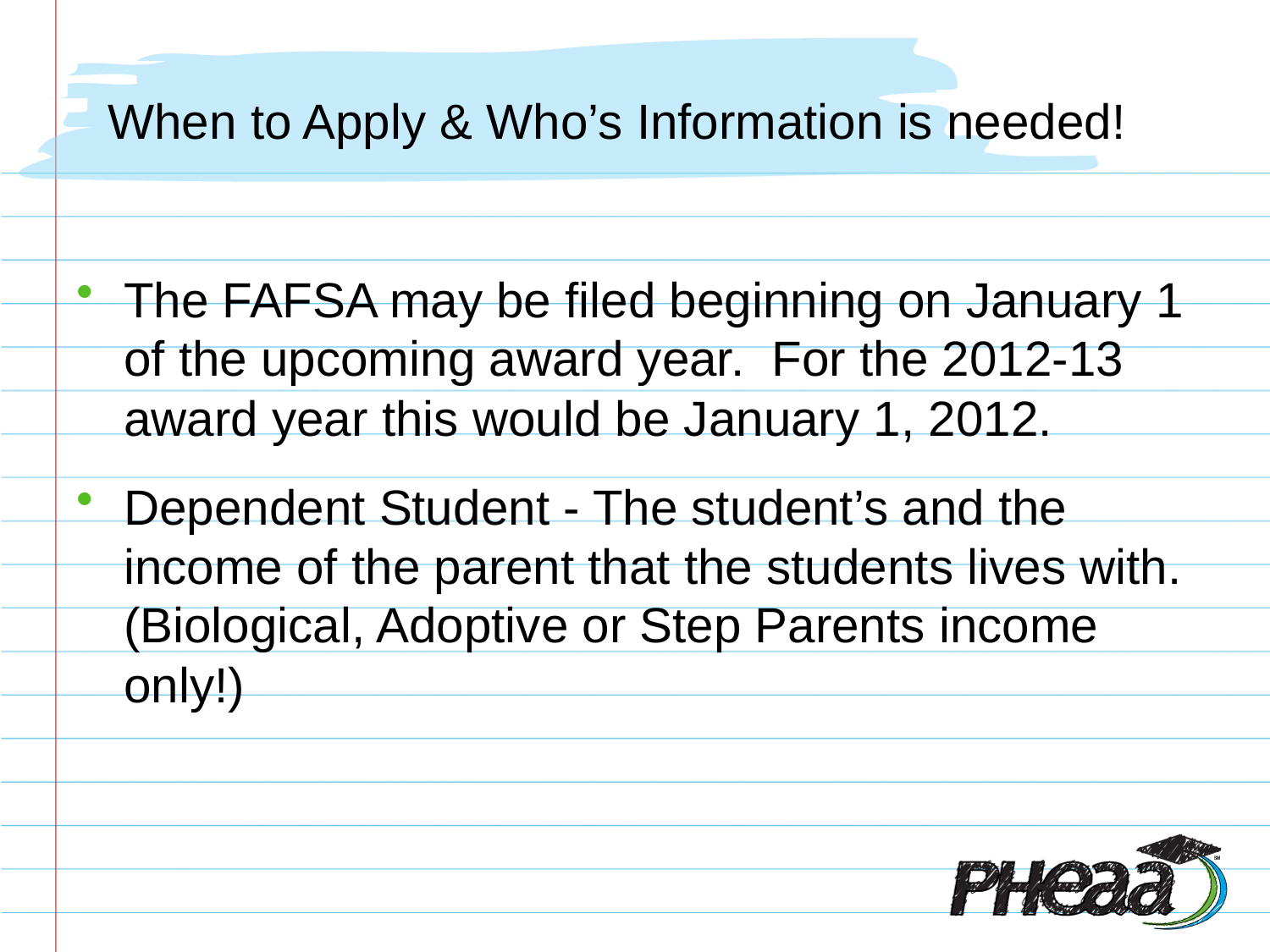

# When to Apply & Who’s Information is needed!

The FAFSA may be filed beginning on January 1 of the upcoming award year.  For the 2012-13 award year this would be January 1, 2012.

Dependent Student - The student’s and the income of the parent that the students lives with. (Biological, Adoptive or Step Parents income only!)